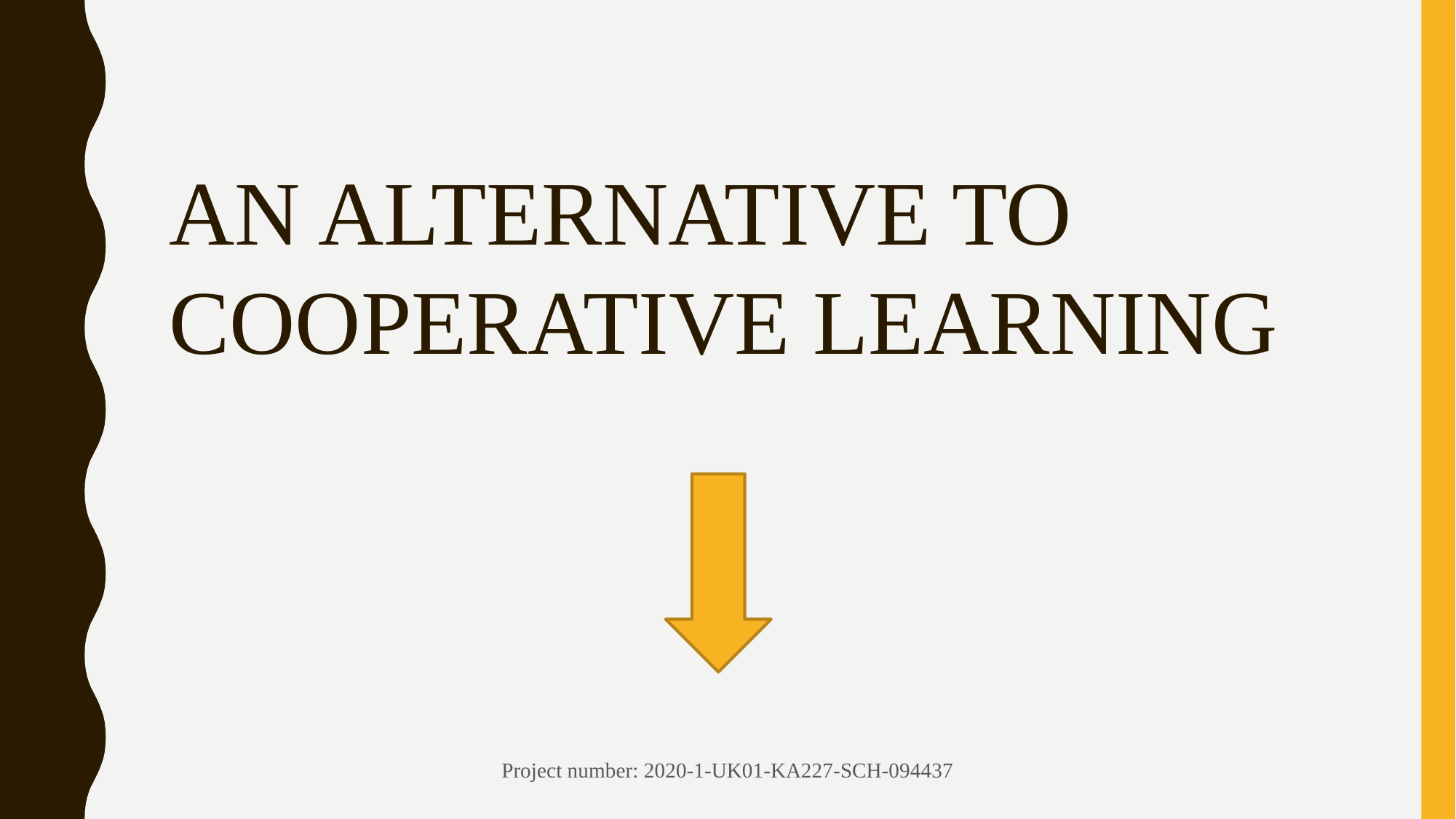

# AN ALTERNATIVE TO COOPERATIVE LEARNING

Project number: 2020-1-UK01-KA227-SCH-094437